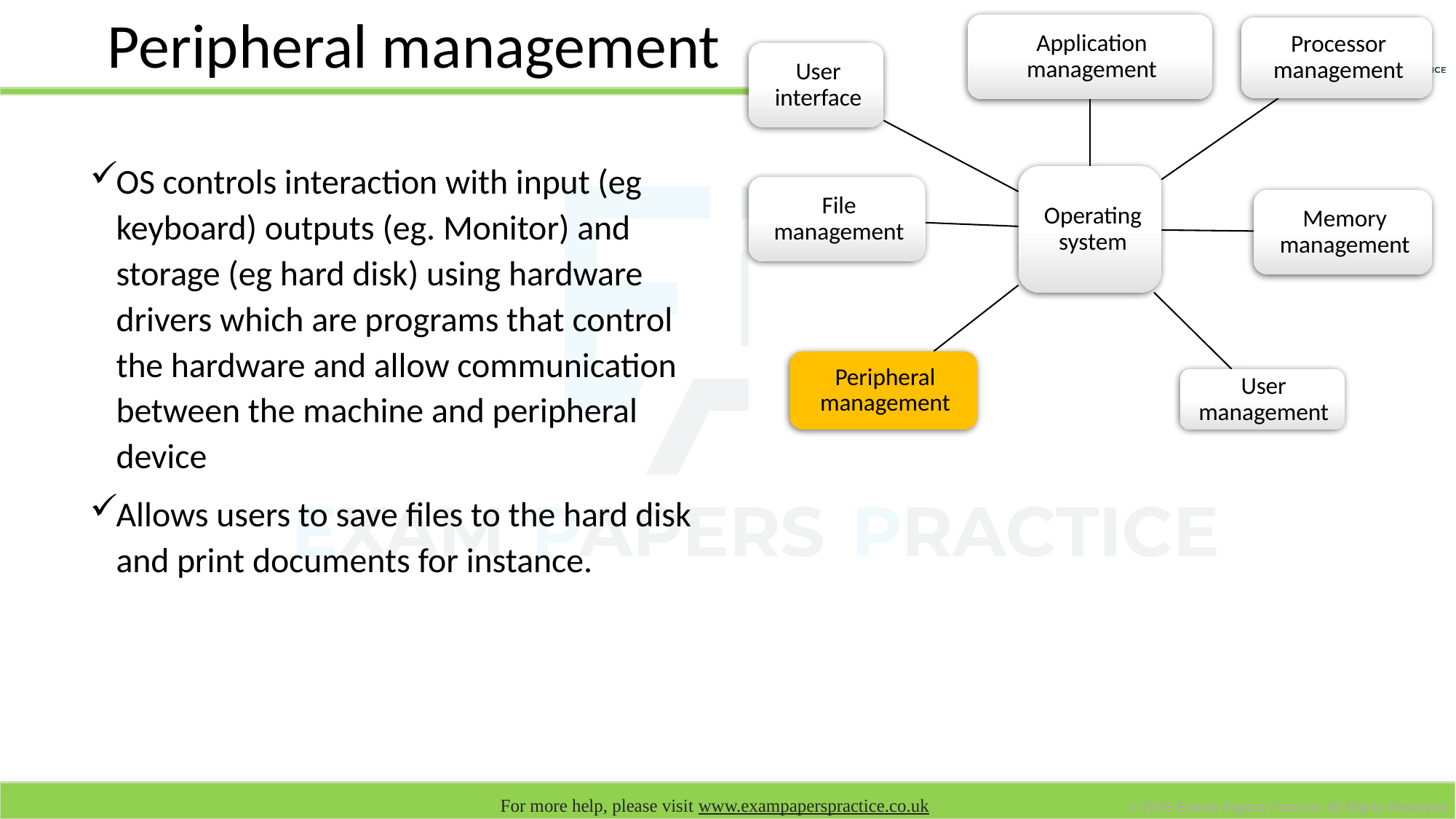

# Peripheral management
Operating system
Application management
Processor management
Memory management
User management
Peripheral management
File management
User interface
OS controls interaction with input (eg keyboard) outputs (eg. Monitor) and storage (eg hard disk) using hardware drivers which are programs that control the hardware and allow communication between the machine and peripheral device
Allows users to save files to the hard disk and print documents for instance.